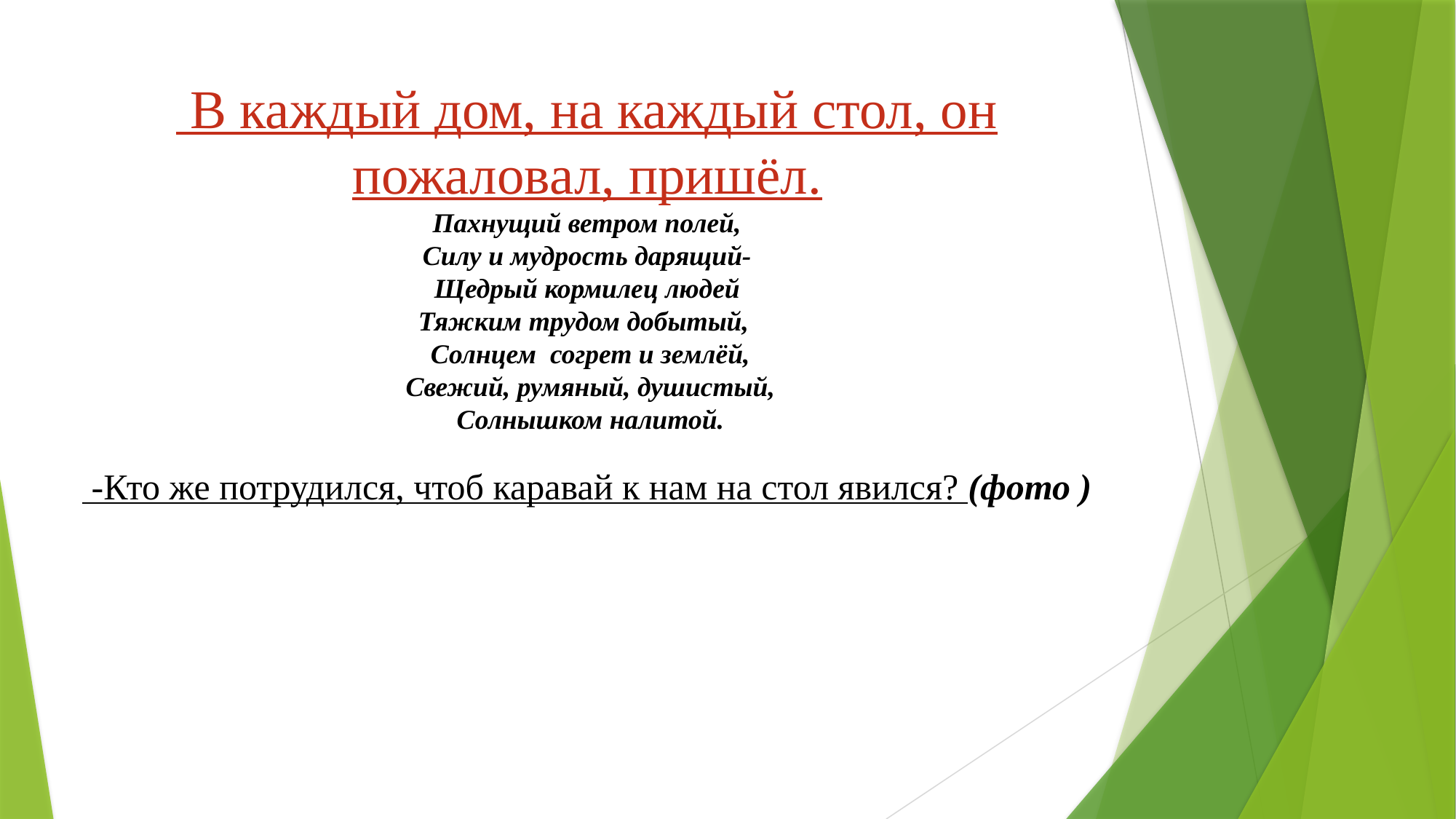

# В каждый дом, на каждый стол, он пожаловал, пришёл. Пахнущий ветром полей, Силу и мудрость дарящий- Щедрый кормилец людей Тяжким трудом добытый, Солнцем  согрет и землёй, Свежий, румяный, душистый, Солнышком налитой. -Кто же потрудился, чтоб каравай к нам на стол явился? (фото )